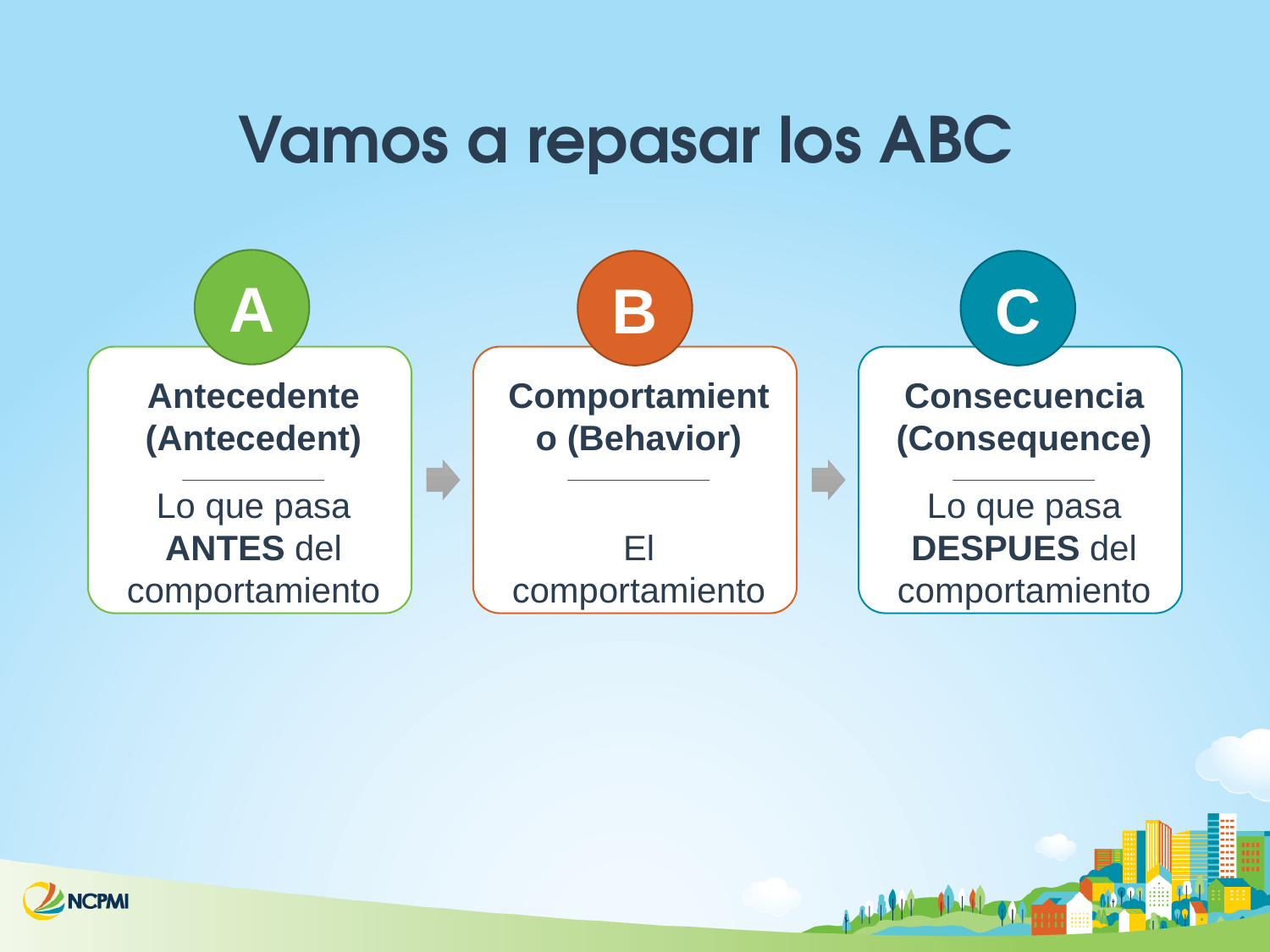

# Vamos a repasar los ABC
A
B
C
Antecedente (Antecedent)
____________
Lo que pasa ANTES del comportamiento

Comportamiento (Behavior)
____________
El comportamiento

Consecuencia (Consequence)
____________
Lo que pasa DESPUES del comportamiento